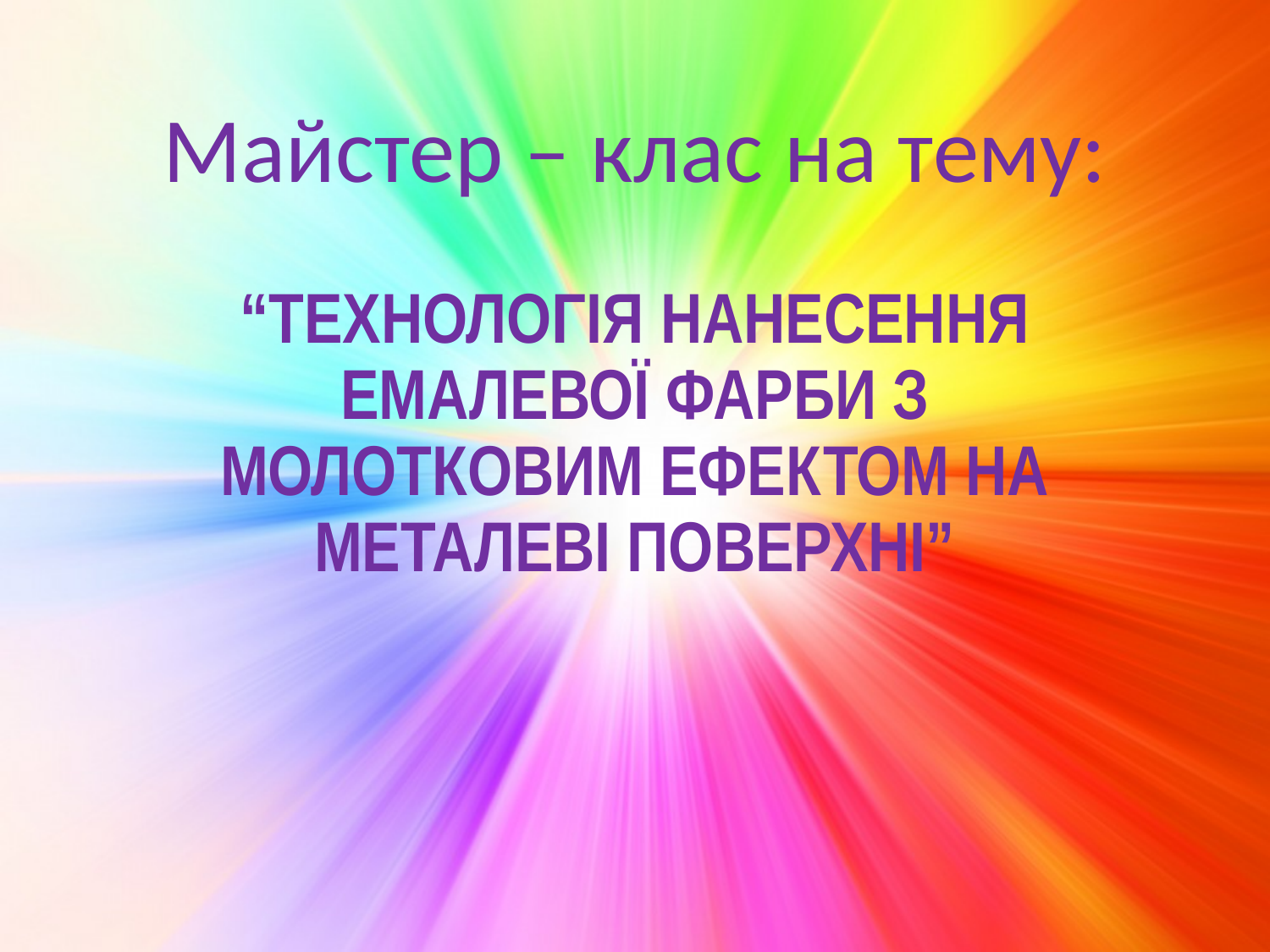

# Майстер – клас на тему:
“ТЕХНОЛОГІЯ НАНЕСЕННЯ ЕМАЛЕВОЇ ФАРБИ З МОЛОТКОВИМ ЕФЕКТОМ НА МЕТАЛЕВІ ПОВЕРХНІ”